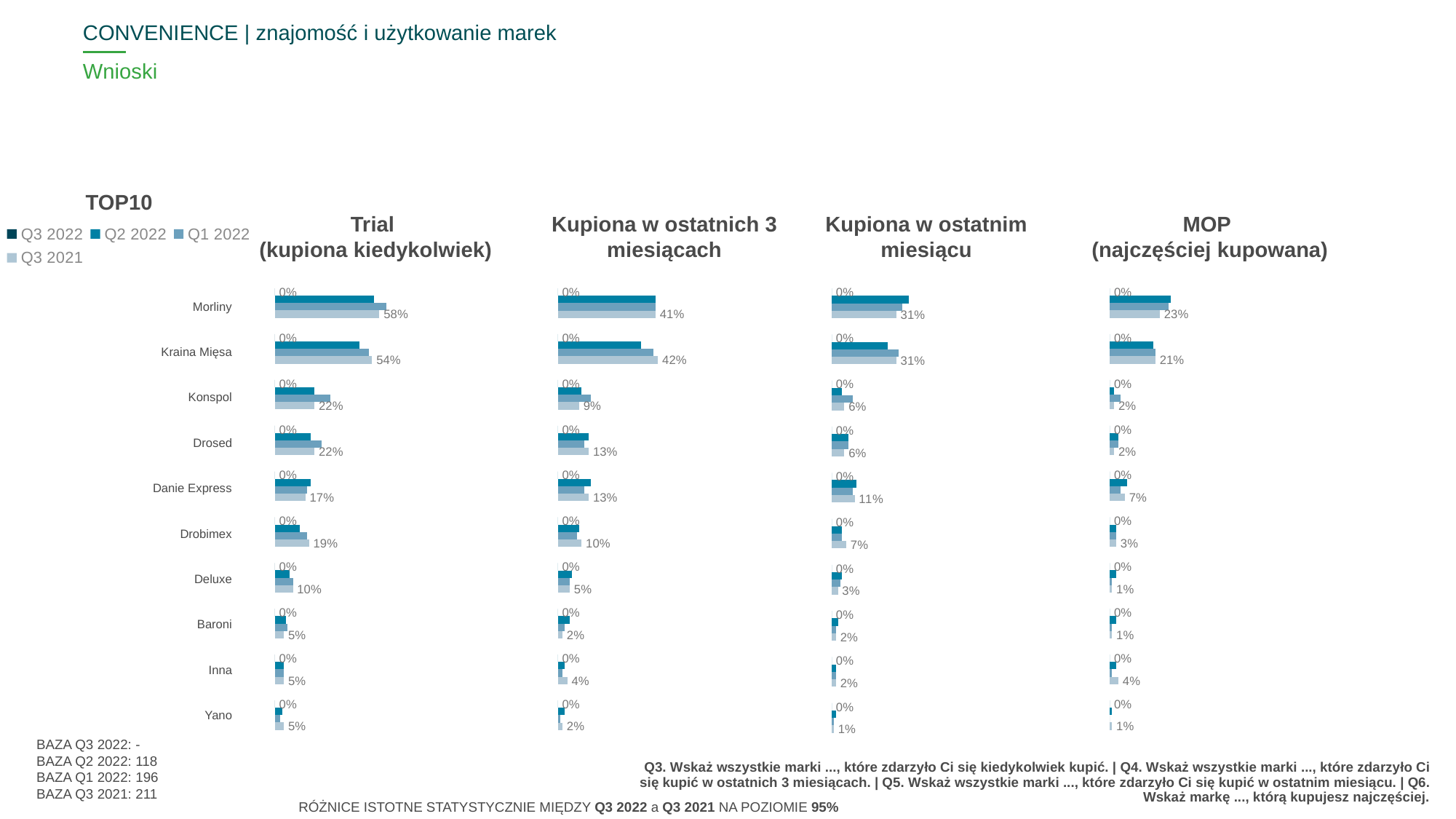

CONVENIENCE | znajomość i użytkowanie marek
# Wnioski
TOP10
Trial
(kupiona kiedykolwiek)
Kupiona w ostatnich 3 miesiącach
Kupiona w ostatnim miesiącu
MOP
(najczęściej kupowana)

### Chart

| Category | Q3 2022 | Q2 2022 | Q1 2022 | Q3 2021 |
|---|---|---|---|---|
|  | None | None | None | None |
|  | None | None | None | None |
|  | None | None | None | None |
|  | None | None | None | None |
|  | None | None | None | None |
|  | None | None | None | None |
|  | None | None | None | None |
| ^DELROW^ |
| --- |
| Morliny |
| Kraina Mięsa |
| Konspol |
| Drosed |
| Danie Express |
| Drobimex |
| Deluxe |
| Baroni |
| Inna |
| Yano |

### Chart

| Category | Q3 2022 | Q2 2022 | Q1 2022 | Q3 2021 |
|---|---|---|---|---|
| Morliny | 0.0 | 0.55 | 0.62 | 0.58 |
| Kraina Mięsa | 0.0 | 0.47 | 0.52 | 0.54 |
| Konspol | 0.0 | 0.22 | 0.31 | 0.22 |
| Drosed | 0.0 | 0.2 | 0.26 | 0.22 |
| Danie Express | 0.0 | 0.2 | 0.18 | 0.17 |
| Drobimex | 0.0 | 0.14 | 0.18 | 0.19 |
| Deluxe | 0.0 | 0.08 | 0.1 | 0.1 |
| Baroni | 0.0 | 0.06 | 0.07 | 0.05 |
| Inna | 0.0 | 0.05 | 0.05 | 0.05 |
| Yano | 0.0 | 0.04 | 0.03 | 0.05 |

### Chart

| Category | Q3 2022 | Q2 2022 | Q1 2022 | Q3 2021 |
|---|---|---|---|---|
| Morliny | 0.0 | 0.37 | 0.34 | 0.31 |
| Kraina Mięsa | 0.0 | 0.27 | 0.32 | 0.31 |
| Konspol | 0.0 | 0.05 | 0.1 | 0.06 |
| Drosed | 0.0 | 0.08 | 0.08 | 0.06 |
| Danie Express | 0.0 | 0.12 | 0.1 | 0.11 |
| Drobimex | 0.0 | 0.05 | 0.05 | 0.07 |
| Deluxe | 0.0 | 0.05 | 0.04 | 0.03 |
| Baroni | 0.0 | 0.03 | 0.02 | 0.02 |
| Inna | 0.0 | 0.02 | 0.02 | 0.02 |
| Yano | 0.0 | 0.02 | 0.01 | 0.01 |

### Chart

| Category | Q3 2022 | Q2 2022 | Q1 2022 | Q3 2021 |
|---|---|---|---|---|
| Morliny | 0.0 | 0.28 | 0.27 | 0.23 |
| Kraina Mięsa | 0.0 | 0.2 | 0.21 | 0.21 |
| Konspol | 0.0 | 0.02 | 0.05 | 0.02 |
| Drosed | 0.0 | 0.04 | 0.04 | 0.02 |
| Danie Express | 0.0 | 0.08 | 0.05 | 0.07 |
| Drobimex | 0.0 | 0.03 | 0.03 | 0.03 |
| Deluxe | 0.0 | 0.03 | 0.01 | 0.01 |
| Baroni | 0.0 | 0.03 | 0.01 | 0.01 |
| Inna | 0.0 | 0.03 | 0.01 | 0.04 |
| Yano | 0.0 | 0.01 | 0.0 | 0.01 |

### Chart

| Category | Q3 2022 | Q2 2022 | Q1 2022 | Q3 2021 |
|---|---|---|---|---|
| Morliny | 0.0 | 0.41 | 0.41 | 0.41 |
| Kraina Mięsa | 0.0 | 0.35 | 0.4 | 0.42 |
| Konspol | 0.0 | 0.1 | 0.14 | 0.09 |
| Drosed | 0.0 | 0.13 | 0.11 | 0.13 |
| Danie Express | 0.0 | 0.14 | 0.11 | 0.13 |
| Drobimex | 0.0 | 0.09 | 0.08 | 0.1 |
| Deluxe | 0.0 | 0.06 | 0.05 | 0.05 |
| Baroni | 0.0 | 0.05 | 0.03 | 0.02 |
| Inna | 0.0 | 0.03 | 0.02 | 0.04 |
| Yano | 0.0 | 0.03 | 0.01 | 0.02 |
BAZA Q3 2022: -
BAZA Q2 2022: 118
BAZA Q1 2022: 196
BAZA Q3 2021: 211
Q3. Wskaż wszystkie marki ..., które zdarzyło Ci się kiedykolwiek kupić. | Q4. Wskaż wszystkie marki ..., które zdarzyło Ci się kupić w ostatnich 3 miesiącach. | Q5. Wskaż wszystkie marki ..., które zdarzyło Ci się kupić w ostatnim miesiącu. | Q6. Wskaż markę ..., którą kupujesz najczęściej.
RÓŻNICE ISTOTNE STATYSTYCZNIE MIĘDZY Q3 2022 a Q3 2021 NA POZIOMIE 95%